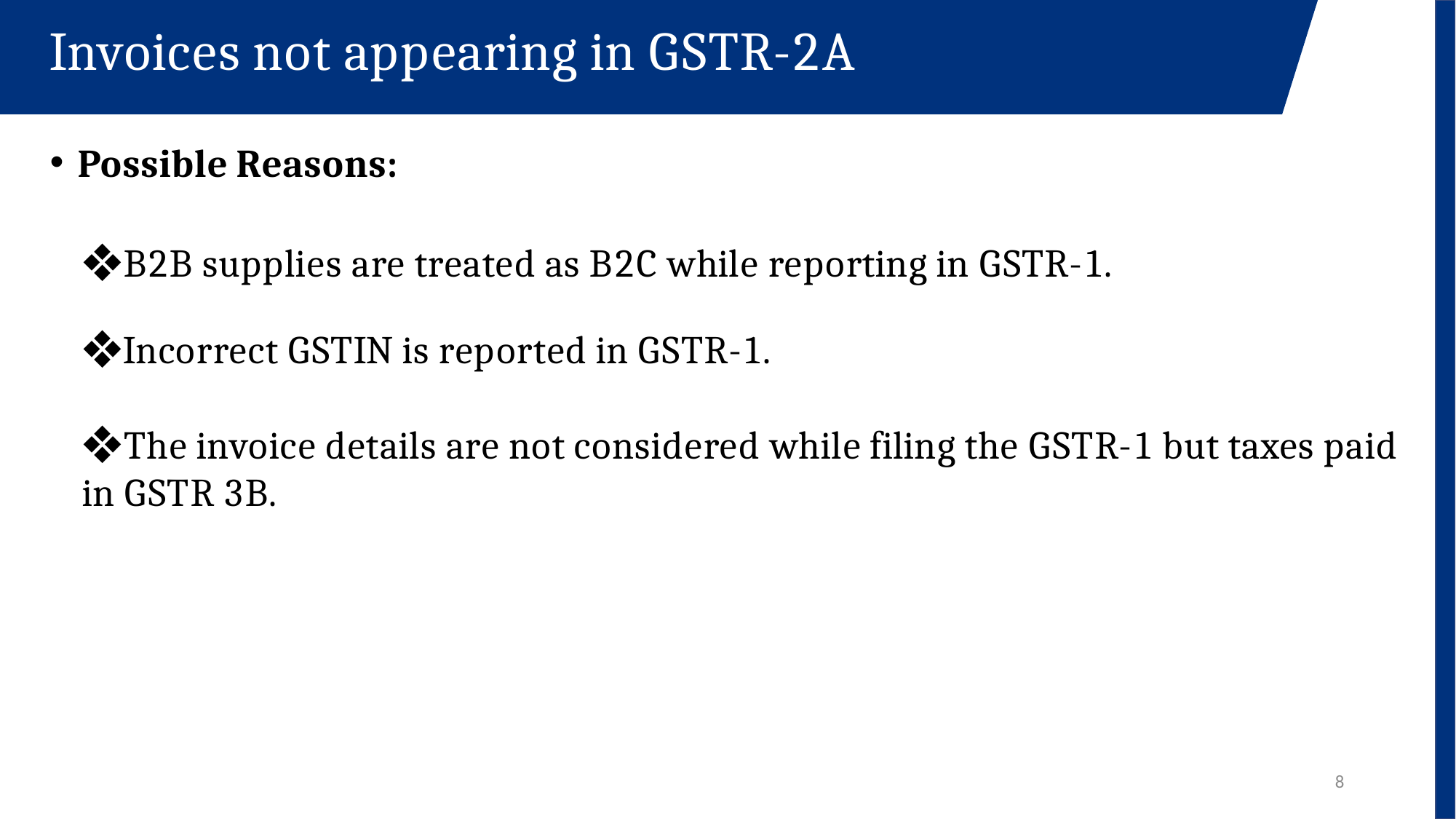

Invoices not appearing in GSTR-2A
Possible Reasons:

❖B2B supplies are treated as B2C while reporting in GSTR-1.

❖Incorrect GSTIN is reported in GSTR-1.

❖The invoice details are not considered while filing the GSTR-1 but taxes paid in GSTR 3B.
8